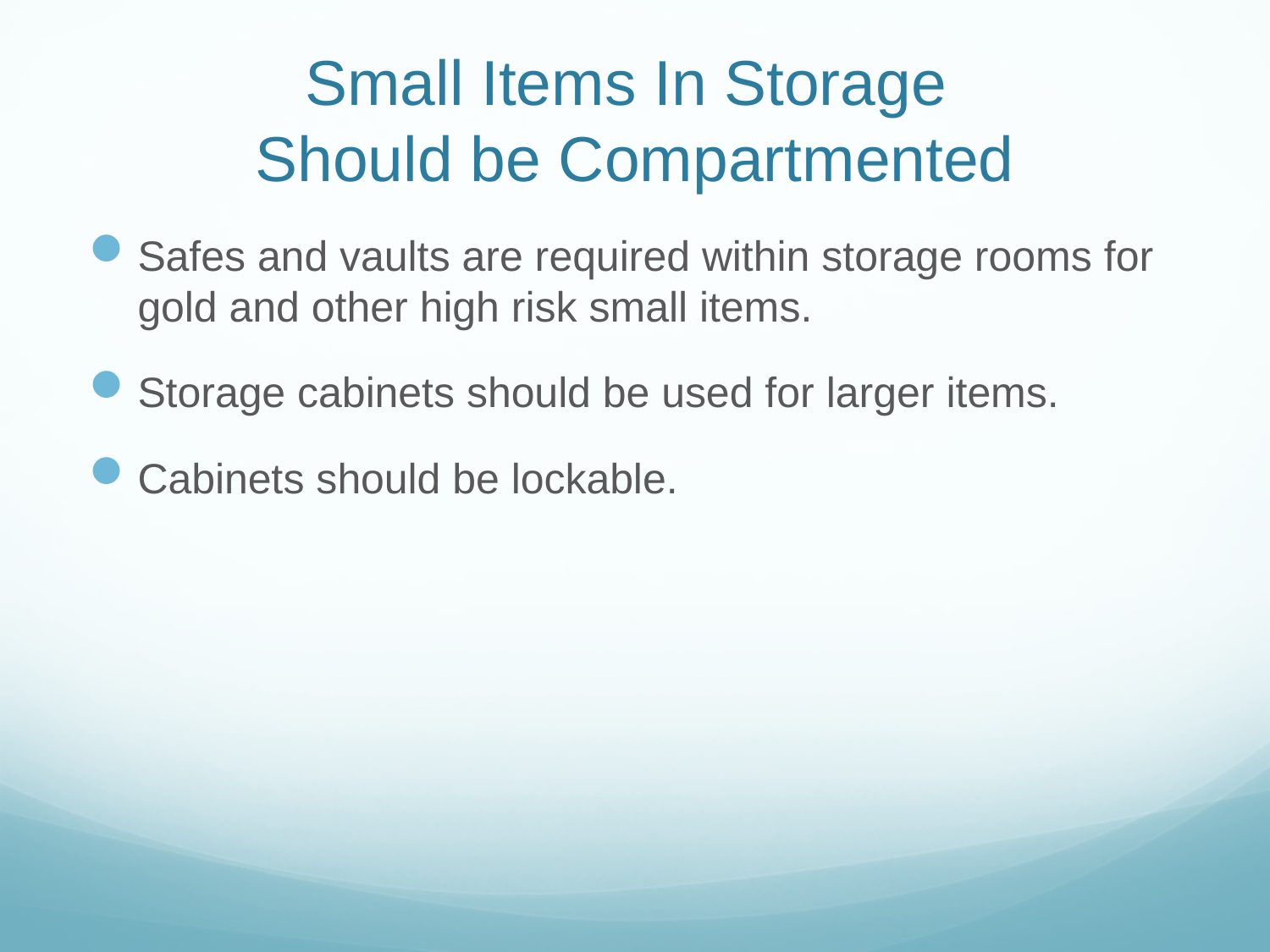

# Small Items In Storage Should be Compartmented
Safes and vaults are required within storage rooms for gold and other high risk small items.
Storage cabinets should be used for larger items.
Cabinets should be lockable.